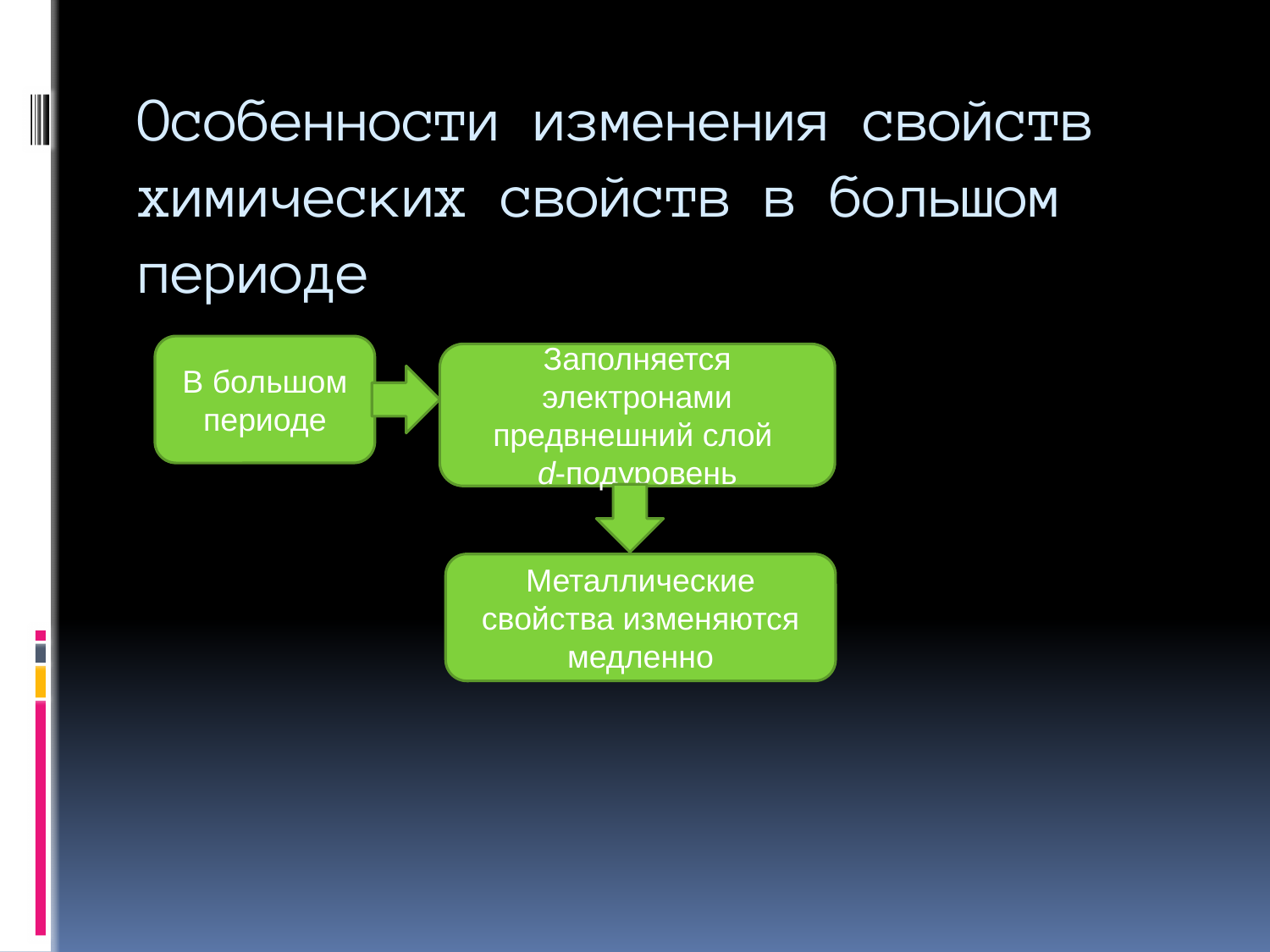

# Особенности изменения свойств химических свойств в большом периоде
В большом периоде
Заполняется электронами предвнешний слой
d-подуровень

Металлические свойства изменяются медленно